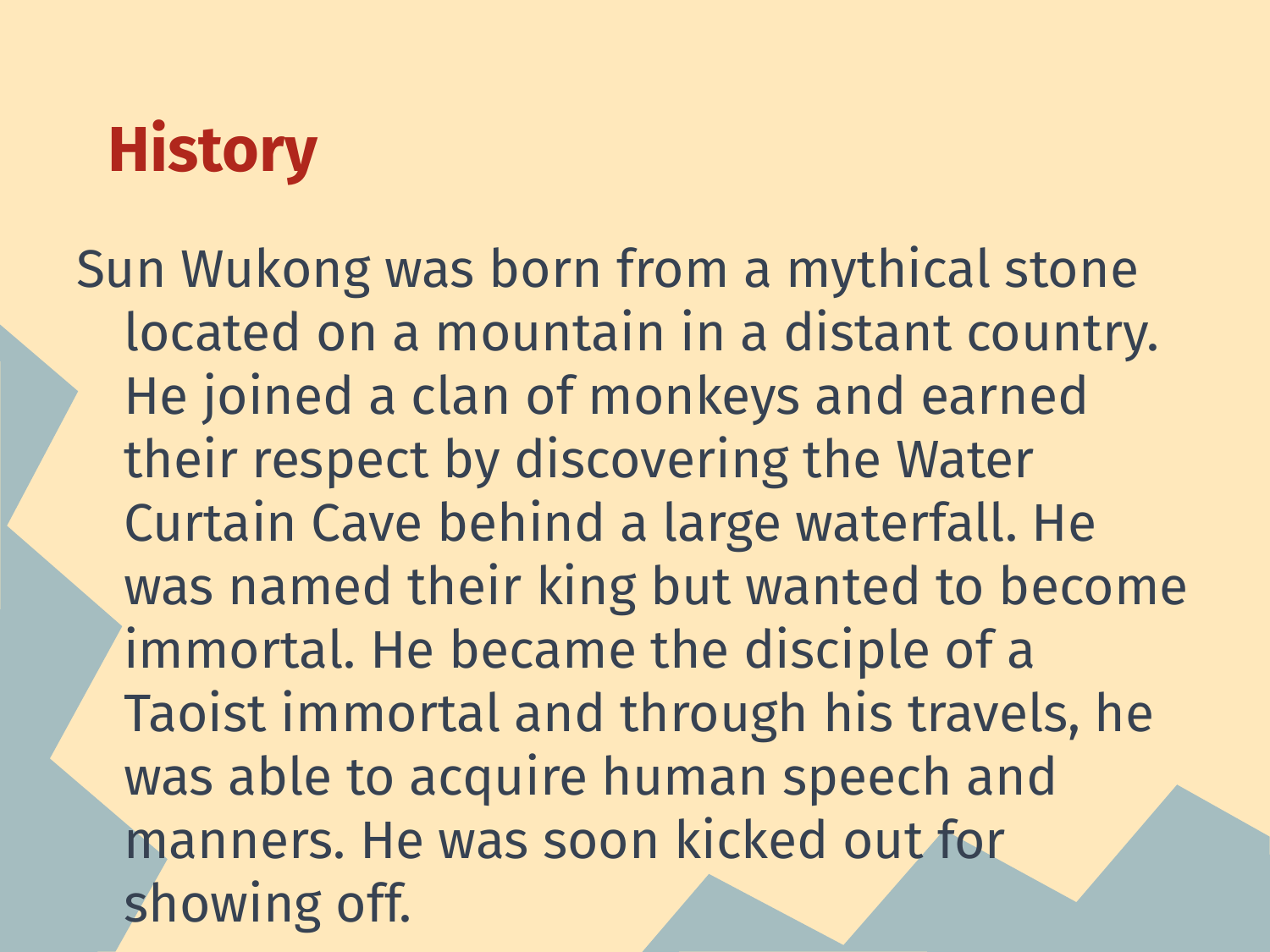

# History
Sun Wukong was born from a mythical stone located on a mountain in a distant country. He joined a clan of monkeys and earned their respect by discovering the Water Curtain Cave behind a large waterfall. He was named their king but wanted to become immortal. He became the disciple of a Taoist immortal and through his travels, he was able to acquire human speech and manners. He was soon kicked out for showing off.